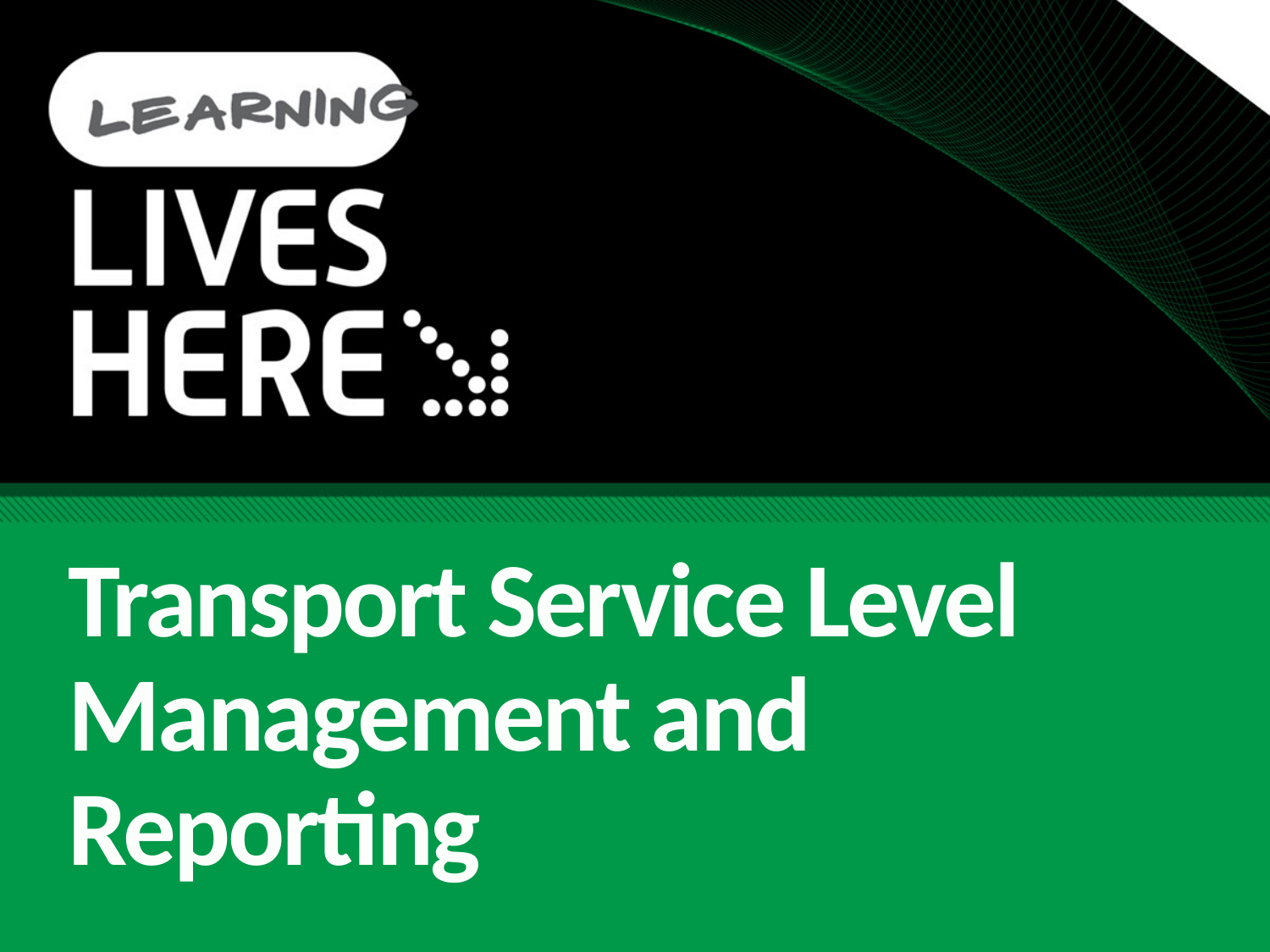

# Transport Service Level Management and Reporting